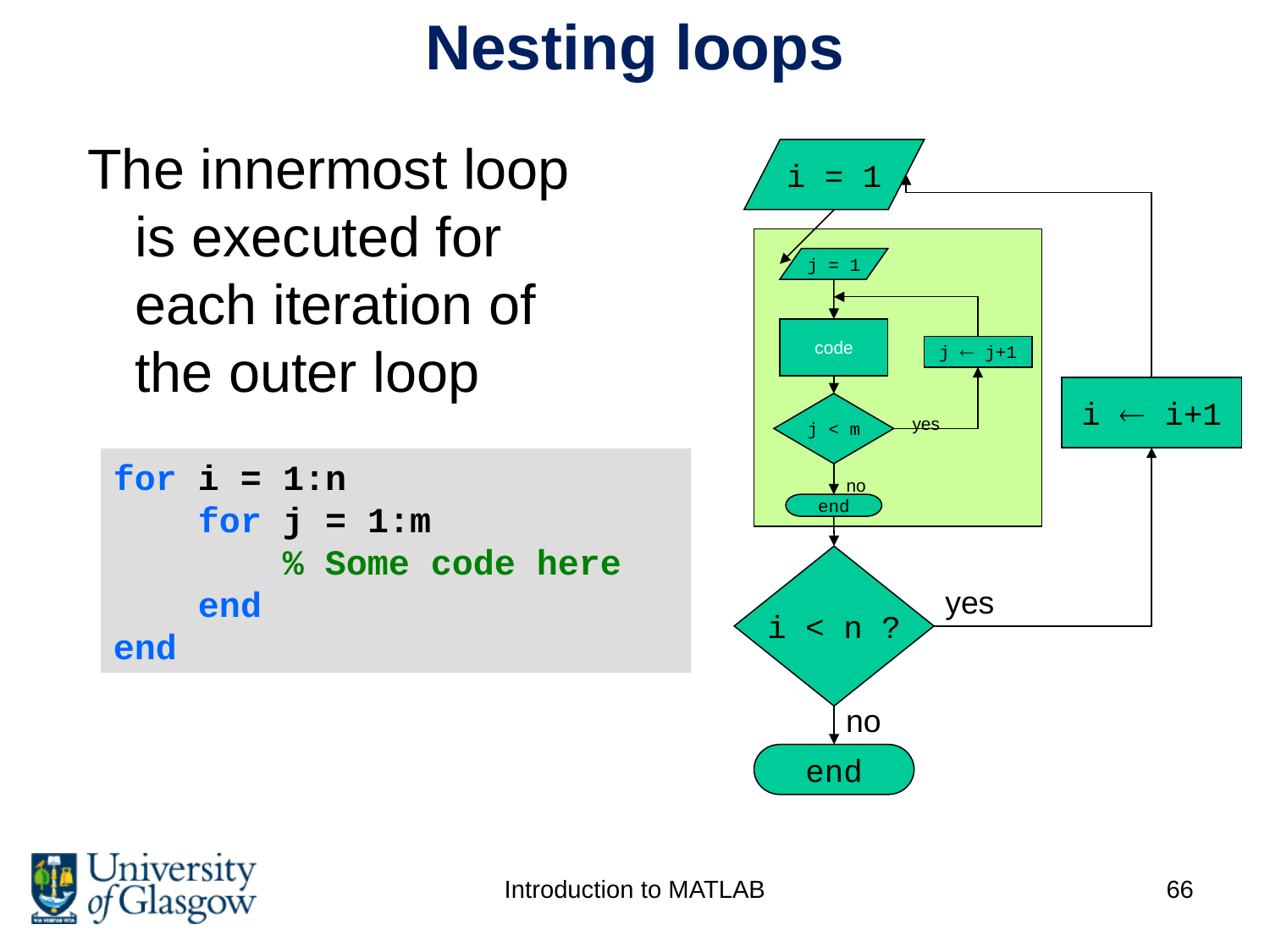

# Nesting loops
The innermost loop is executed for each iteration of the outer loop
i = 1

j = 1
code
j ← j+1
j < m
yes
no
end
i ← i+1
for i = 1:n
    for j = 1:m
        % Some code here
    end
end
i < n ?
yes
no
end
Introduction to MATLAB
66